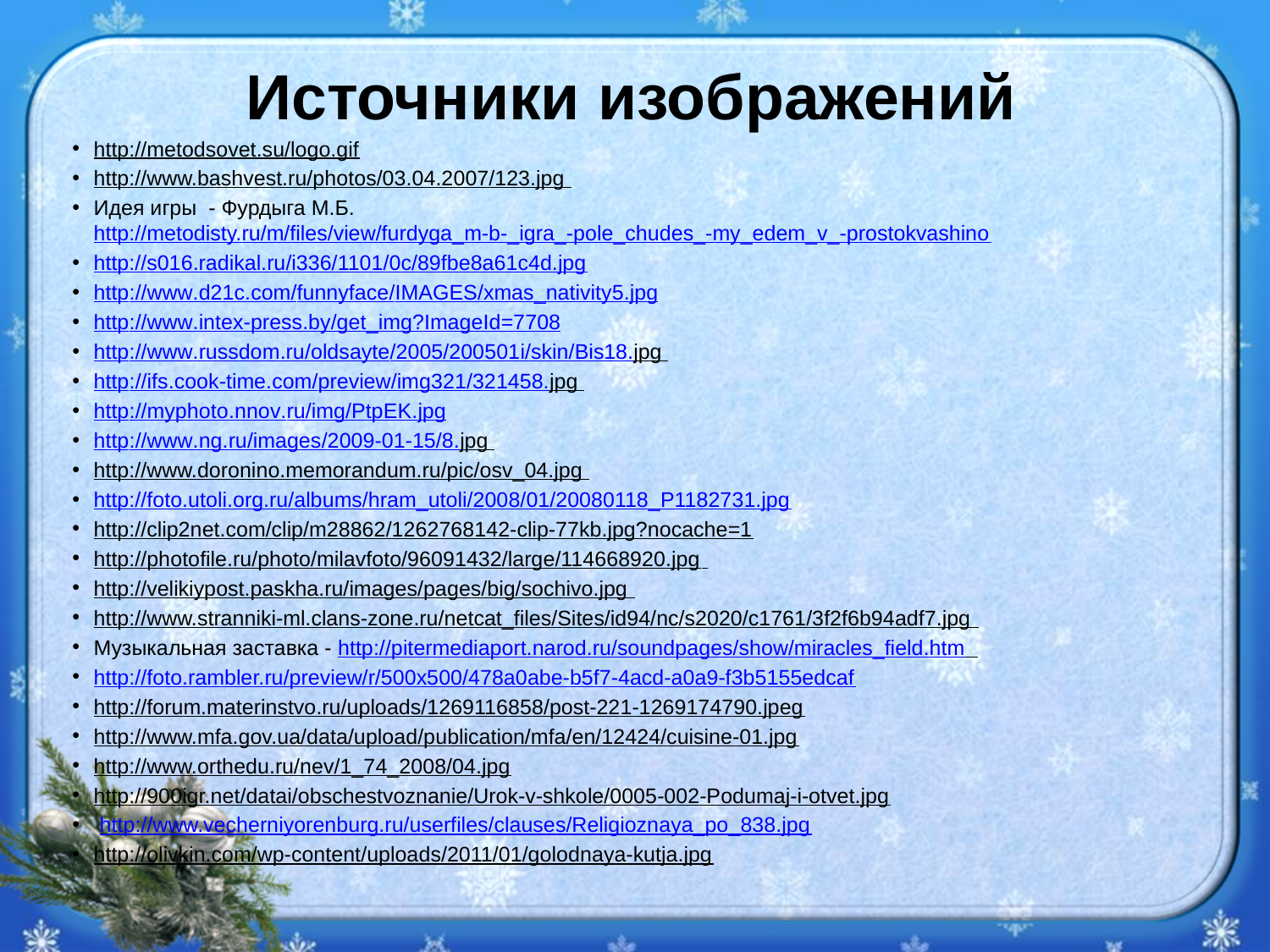

# Источники изображений
http://metodsovet.su/logo.gif
http://www.bashvest.ru/photos/03.04.2007/123.jpg
Идея игры  - Фурдыга М.Б. http://metodisty.ru/m/files/view/furdyga_m-b-_igra_-pole_chudes_-my_edem_v_-prostokvashino
http://s016.radikal.ru/i336/1101/0c/89fbe8a61c4d.jpg
http://www.d21c.com/funnyface/IMAGES/xmas_nativity5.jpg
http://www.intex-press.by/get_img?ImageId=7708
http://www.russdom.ru/oldsayte/2005/200501i/skin/Bis18.jpg
http://ifs.cook-time.com/preview/img321/321458.jpg
http://myphoto.nnov.ru/img/PtpEK.jpg
http://www.ng.ru/images/2009-01-15/8.jpg
http://www.doronino.memorandum.ru/pic/osv_04.jpg
http://foto.utoli.org.ru/albums/hram_utoli/2008/01/20080118_P1182731.jpg
http://clip2net.com/clip/m28862/1262768142-clip-77kb.jpg?nocache=1
http://photofile.ru/photo/milavfoto/96091432/large/114668920.jpg
http://velikiypost.paskha.ru/images/pages/big/sochivo.jpg
http://www.stranniki-ml.clans-zone.ru/netcat_files/Sites/id94/nc/s2020/c1761/3f2f6b94adf7.jpg
Музыкальная заставка - http://pitermediaport.narod.ru/soundpages/show/miracles_field.htm
http://foto.rambler.ru/preview/r/500x500/478a0abe-b5f7-4acd-a0a9-f3b5155edcaf
http://forum.materinstvo.ru/uploads/1269116858/post-221-1269174790.jpeg
http://www.mfa.gov.ua/data/upload/publication/mfa/en/12424/cuisine-01.jpg
http://www.orthedu.ru/nev/1_74_2008/04.jpg
http://900igr.net/datai/obschestvoznanie/Urok-v-shkole/0005-002-Podumaj-i-otvet.jpg
 http://www.vecherniyorenburg.ru/userfiles/clauses/Religioznaya_po_838.jpg
http://olivkin.com/wp-content/uploads/2011/01/golodnaya-kutja.jpg